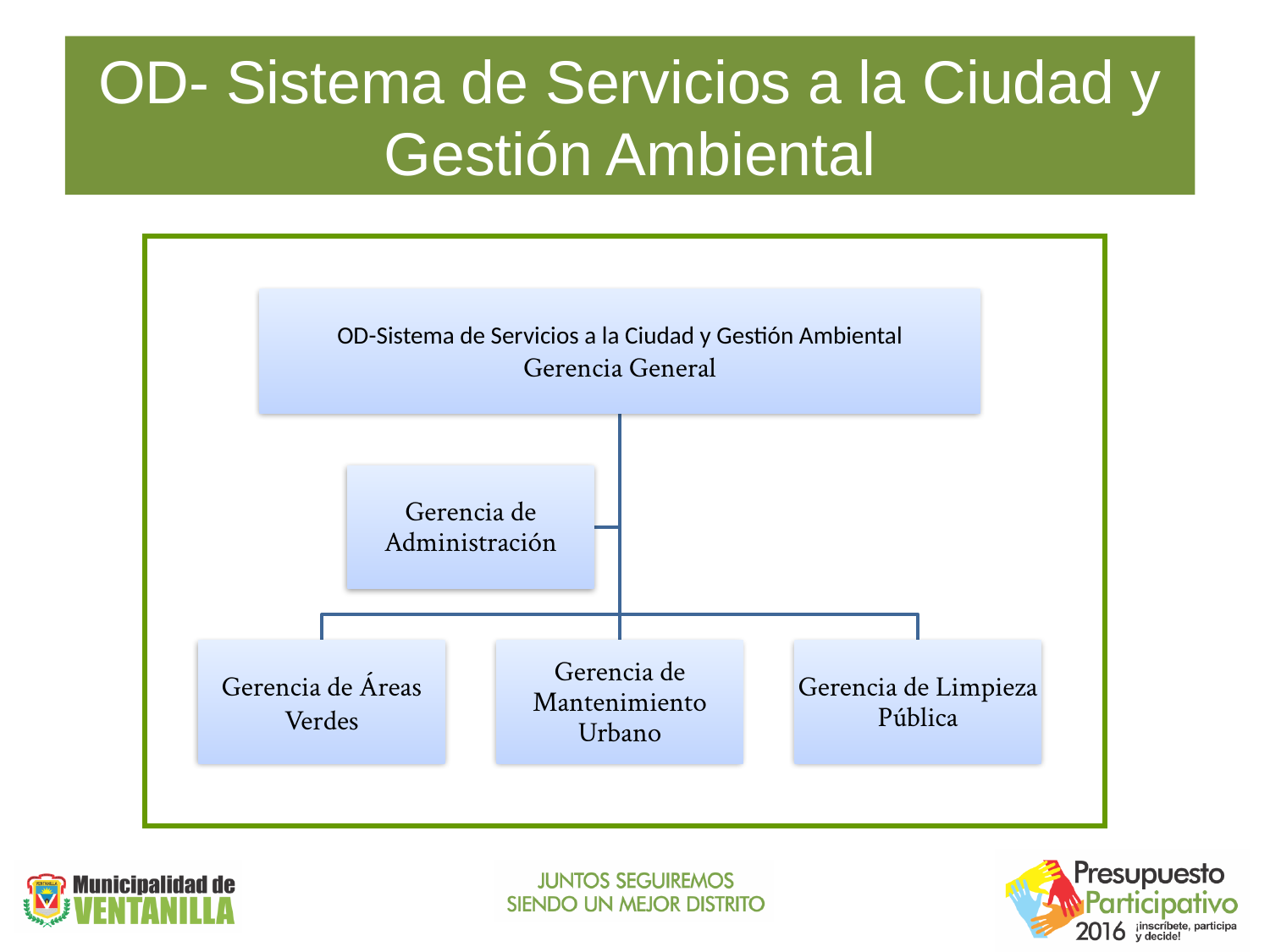

OD- Sistema de Servicios a la Ciudad y Gestión Ambiental

OD-Sistema de Servicios a la Ciudad y Gestión Ambiental
Gerencia General
Gerencia de Áreas Verdes
Gerencia de Mantenimiento Urbano
Gerencia de Limpieza Pública
Gerencia de Administración